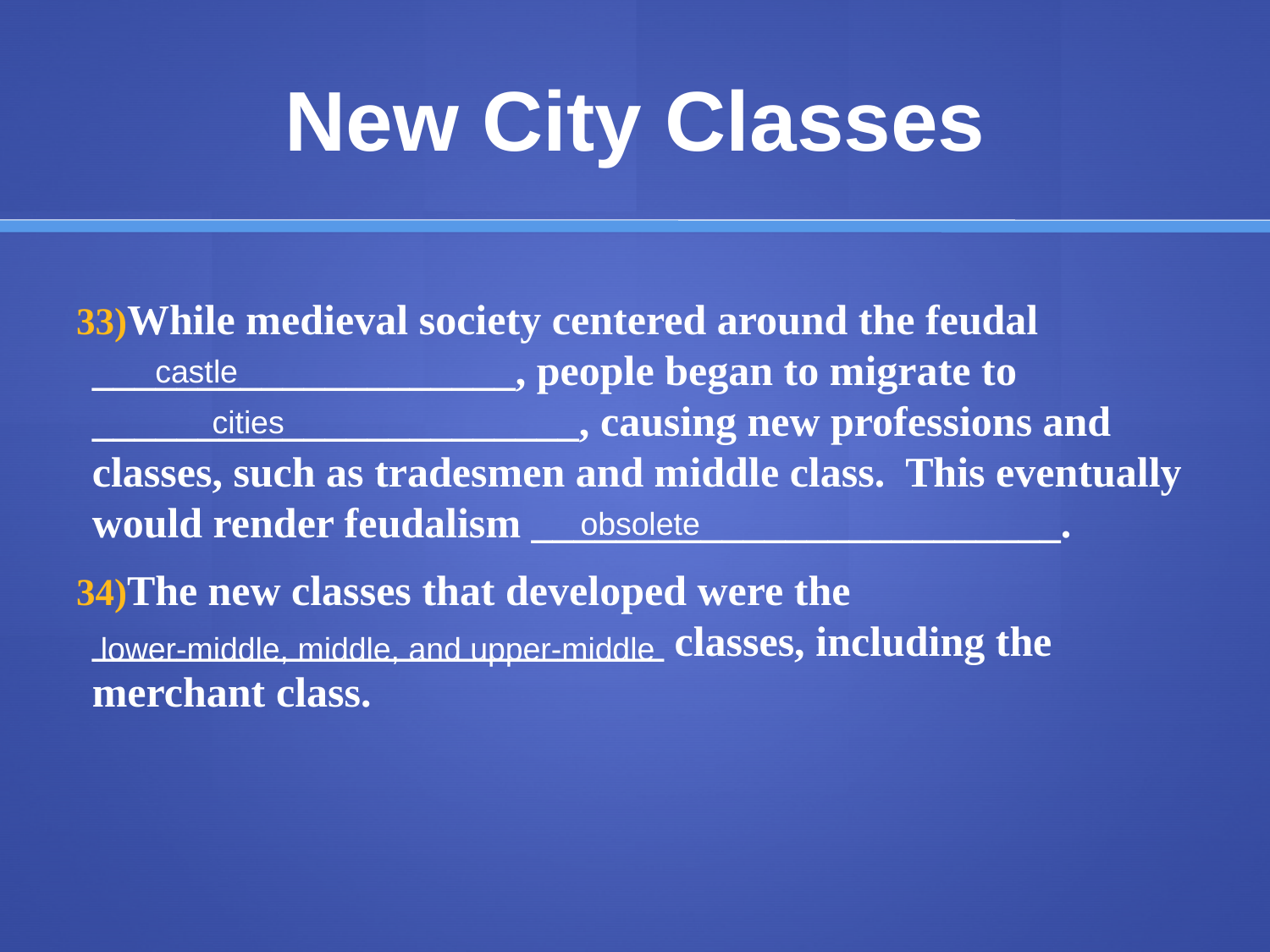

# New City Classes
While medieval society centered around the feudal ____________________, people began to migrate to _______________________, causing new professions and classes, such as tradesmen and middle class.  This eventually would render feudalism _________________________.
The new classes that developed were the ___________________________ classes, including the merchant class.

castle
cities
obsolete
lower-middle, middle, and upper-middle